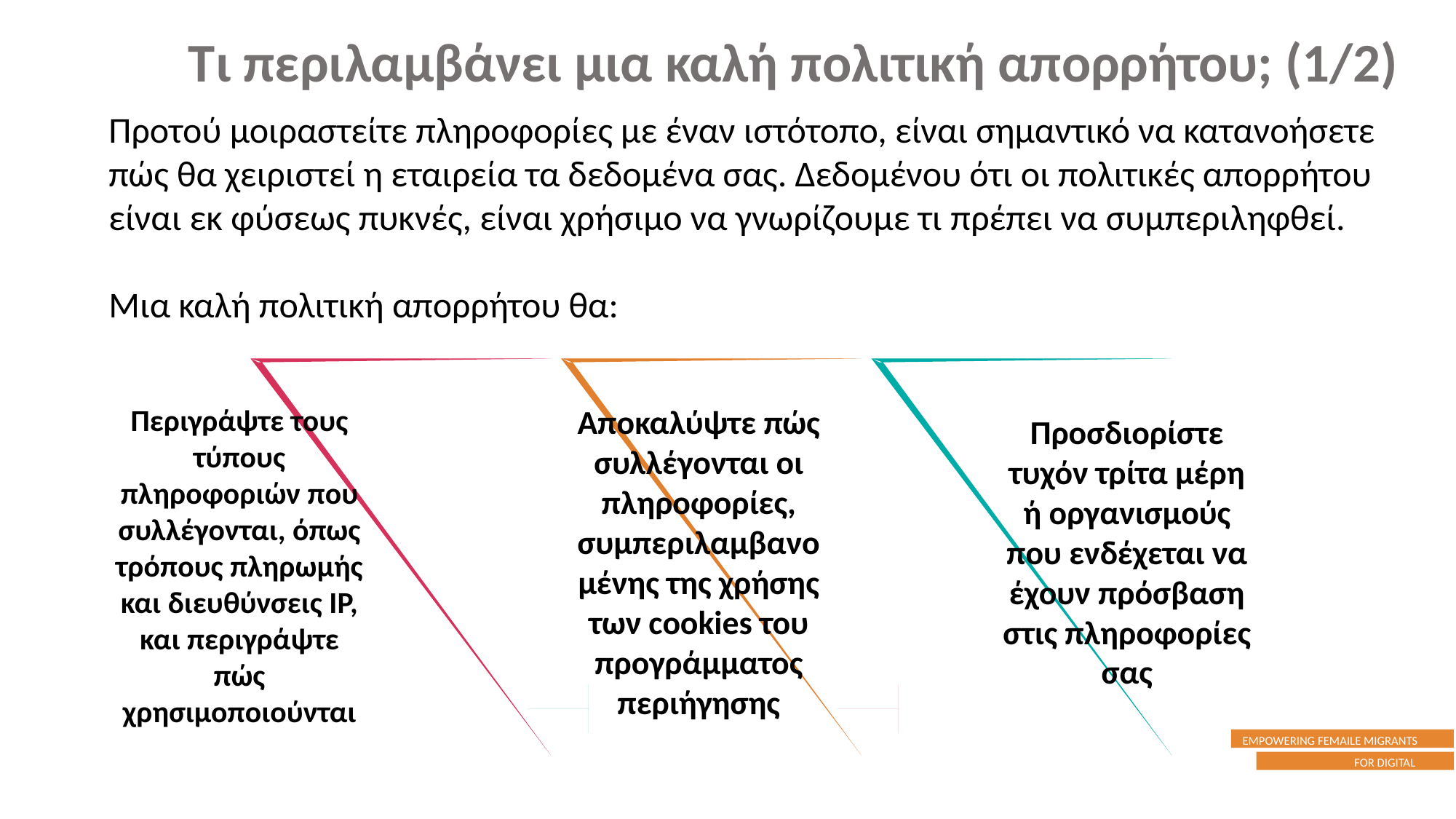

Τι περιλαμβάνει μια καλή πολιτική απορρήτου; (1/2)
Προτού μοιραστείτε πληροφορίες με έναν ιστότοπο, είναι σημαντικό να κατανοήσετε πώς θα χειριστεί η εταιρεία τα δεδομένα σας. Δεδομένου ότι οι πολιτικές απορρήτου είναι εκ φύσεως πυκνές, είναι χρήσιμο να γνωρίζουμε τι πρέπει να συμπεριληφθεί.

Μια καλή πολιτική απορρήτου θα:

Περιγράψτε τους τύπους πληροφοριών που συλλέγονται, όπως τρόπους πληρωμής και διευθύνσεις IP, και περιγράψτε πώς χρησιμοποιούνται

Αποκαλύψτε πώς συλλέγονται οι πληροφορίες, συμπεριλαμβανομένης της χρήσης των cookies του προγράμματος περιήγησης
Προσδιορίστε τυχόν τρίτα μέρη ή οργανισμούς που ενδέχεται να έχουν πρόσβαση στις πληροφορίες σας